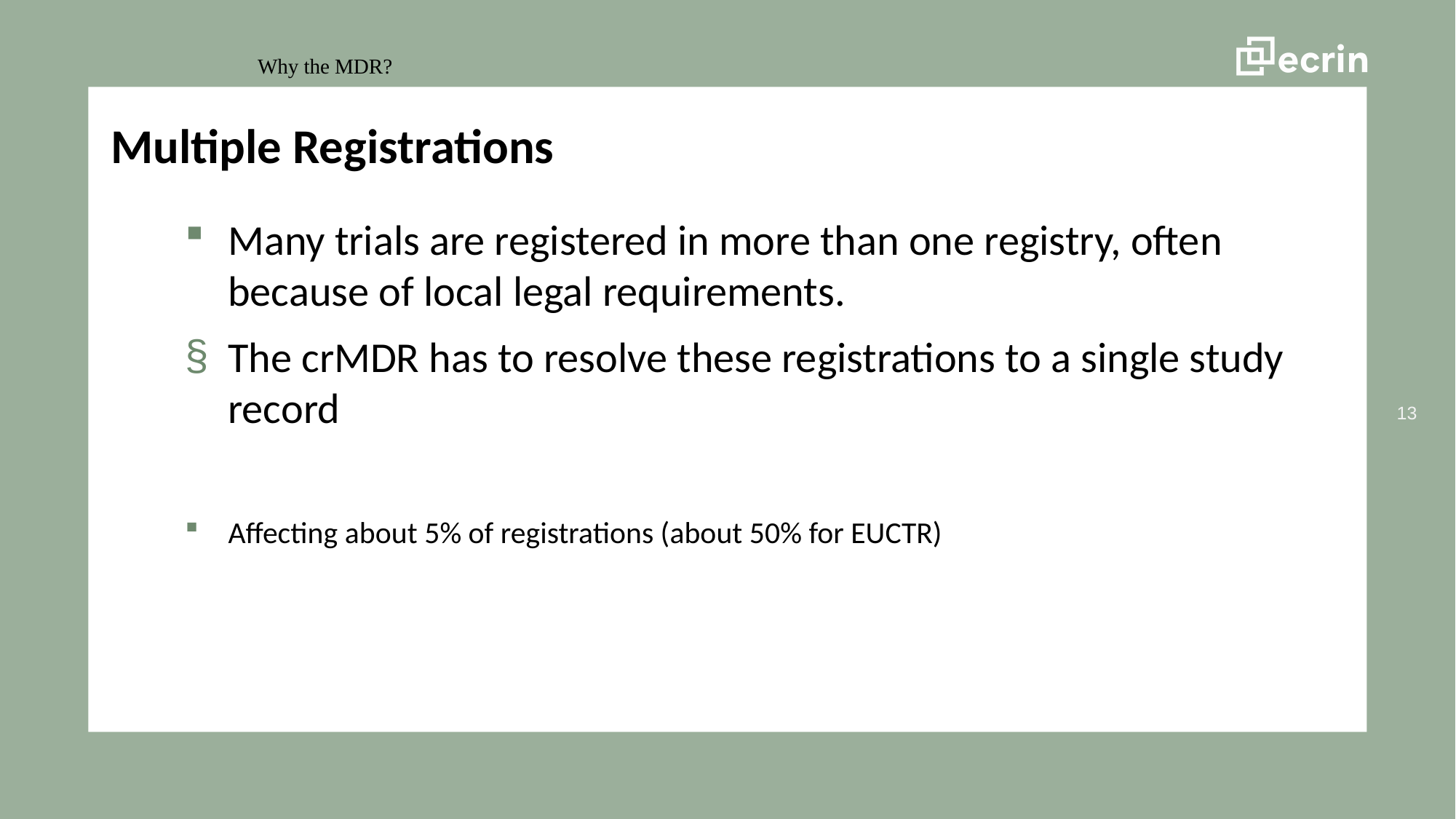

Why the MDR?
Multiple Registrations
Many trials are registered in more than one registry, often because of local legal requirements.
The crMDR has to resolve these registrations to a single study record

Affecting about 5% of registrations (about 50% for EUCTR)
13